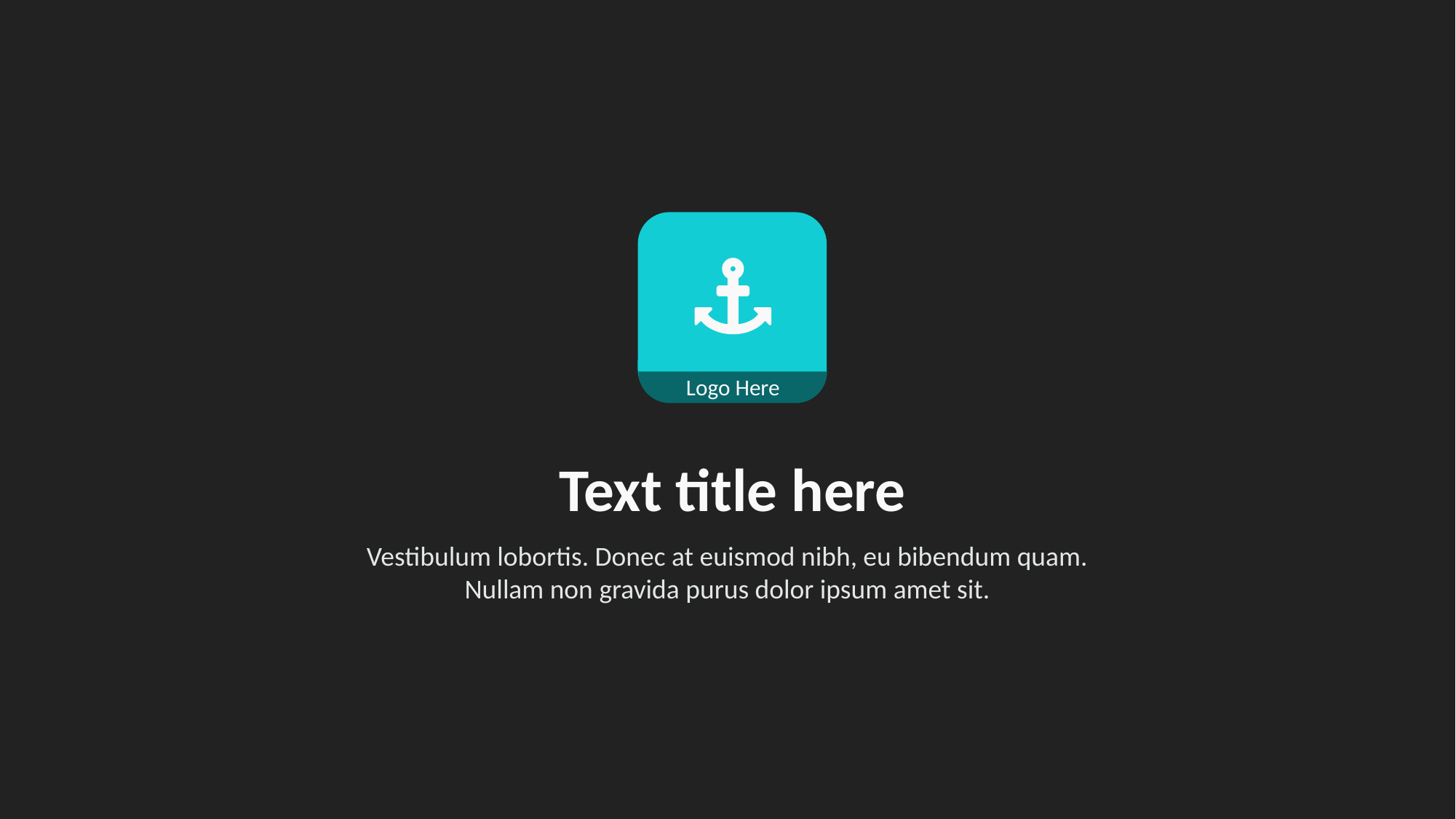

Logo Here

Text title here
Vestibulum lobortis. Donec at euismod nibh, eu bibendum quam. Nullam non gravida purus dolor ipsum amet sit.